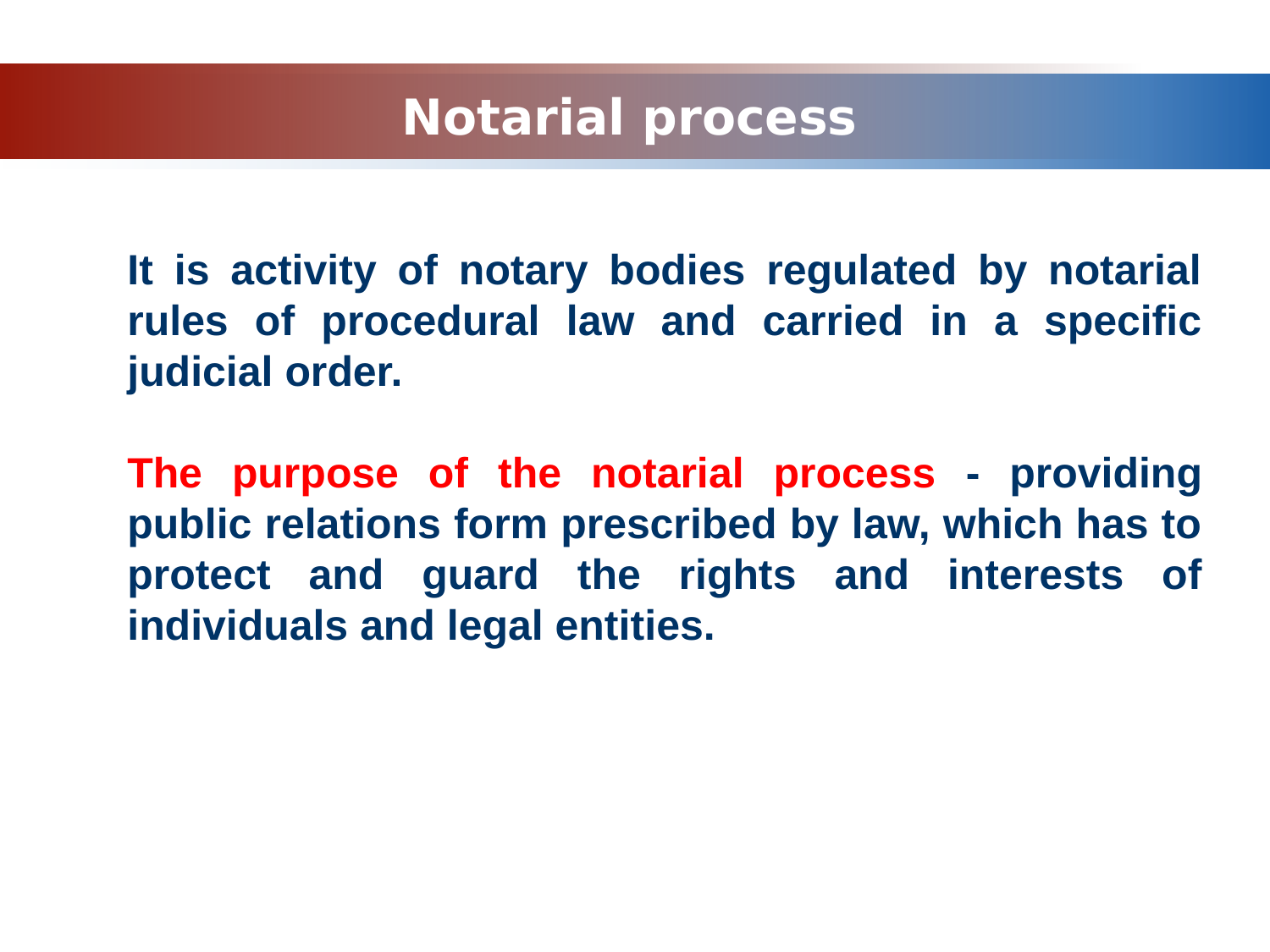

# Notarial process
It is activity of notary bodies regulated by notarial rules of procedural law and carried in a specific judicial order.

The purpose of the notarial process - providing public relations form prescribed by law, which has to protect and guard the rights and interests of individuals and legal entities.